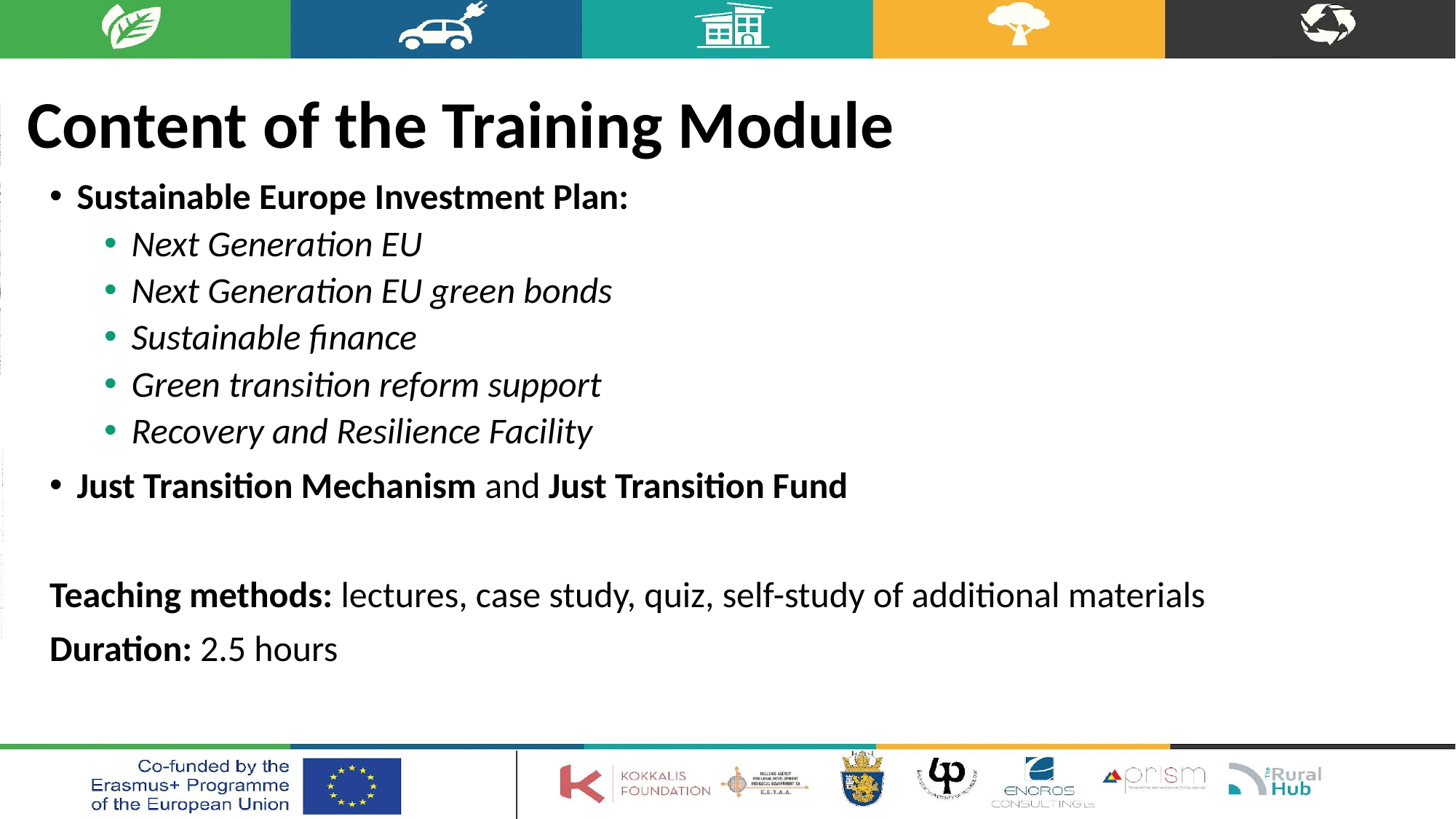

# Content of the Training Module
Sustainable Europe Investment Plan:
Next Generation EU
Next Generation EU green bonds
Sustainable finance
Green transition reform support
Recovery and Resilience Facility
Just Transition Mechanism and Just Transition Fund

Teaching methods: lectures, case study, quiz, self-study of additional materials
Duration: 2.5 hours